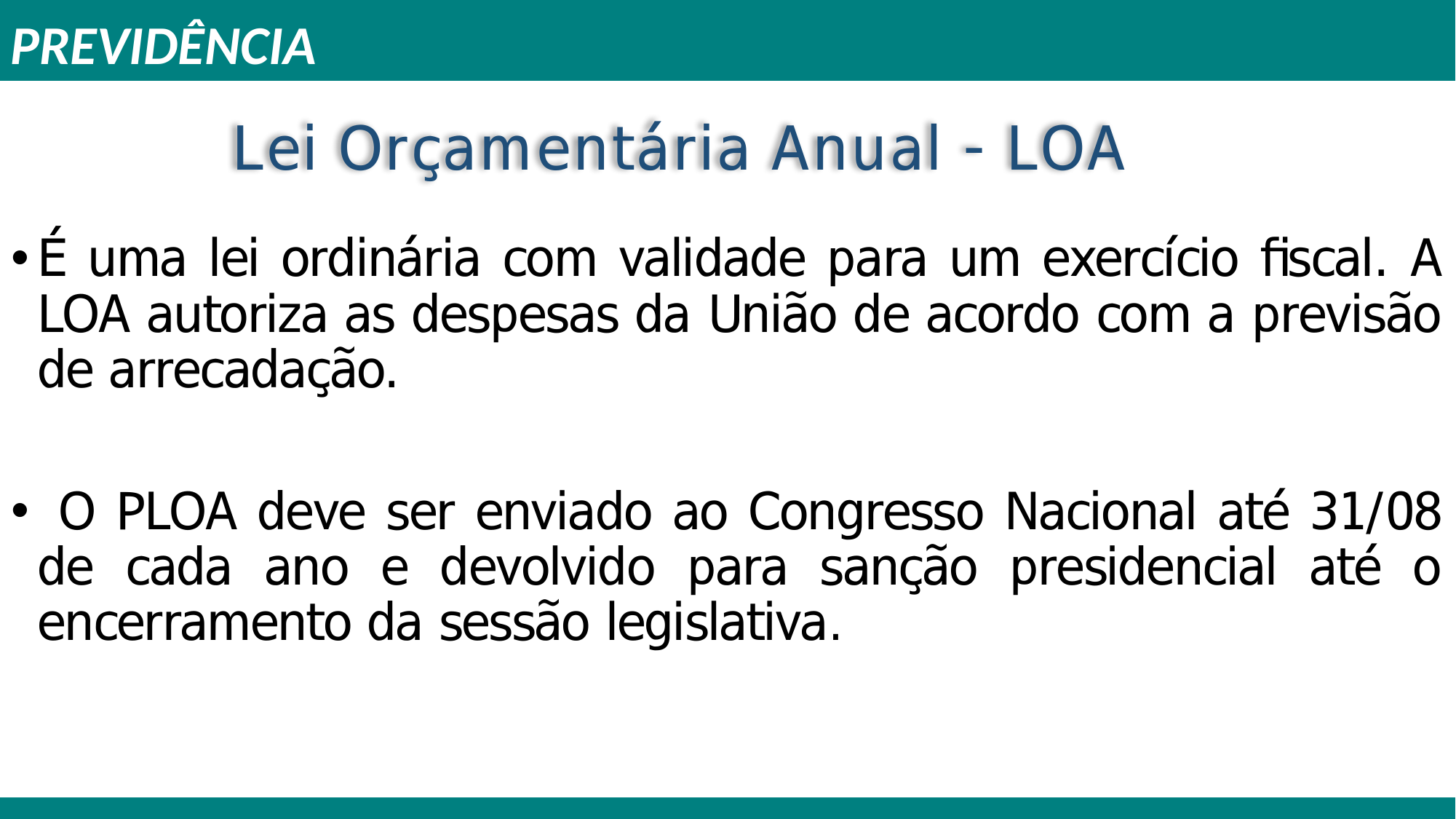

PREVIDÊNCIA
Lei Orçamentária Anual - LOA
É uma lei ordinária com validade para um exercício fiscal. A LOA autoriza as despesas da União de acordo com a previsão de arrecadação.

 O PLOA deve ser enviado ao Congresso Nacional até 31/08 de cada ano e devolvido para sanção presidencial até o encerramento da sessão legislativa.